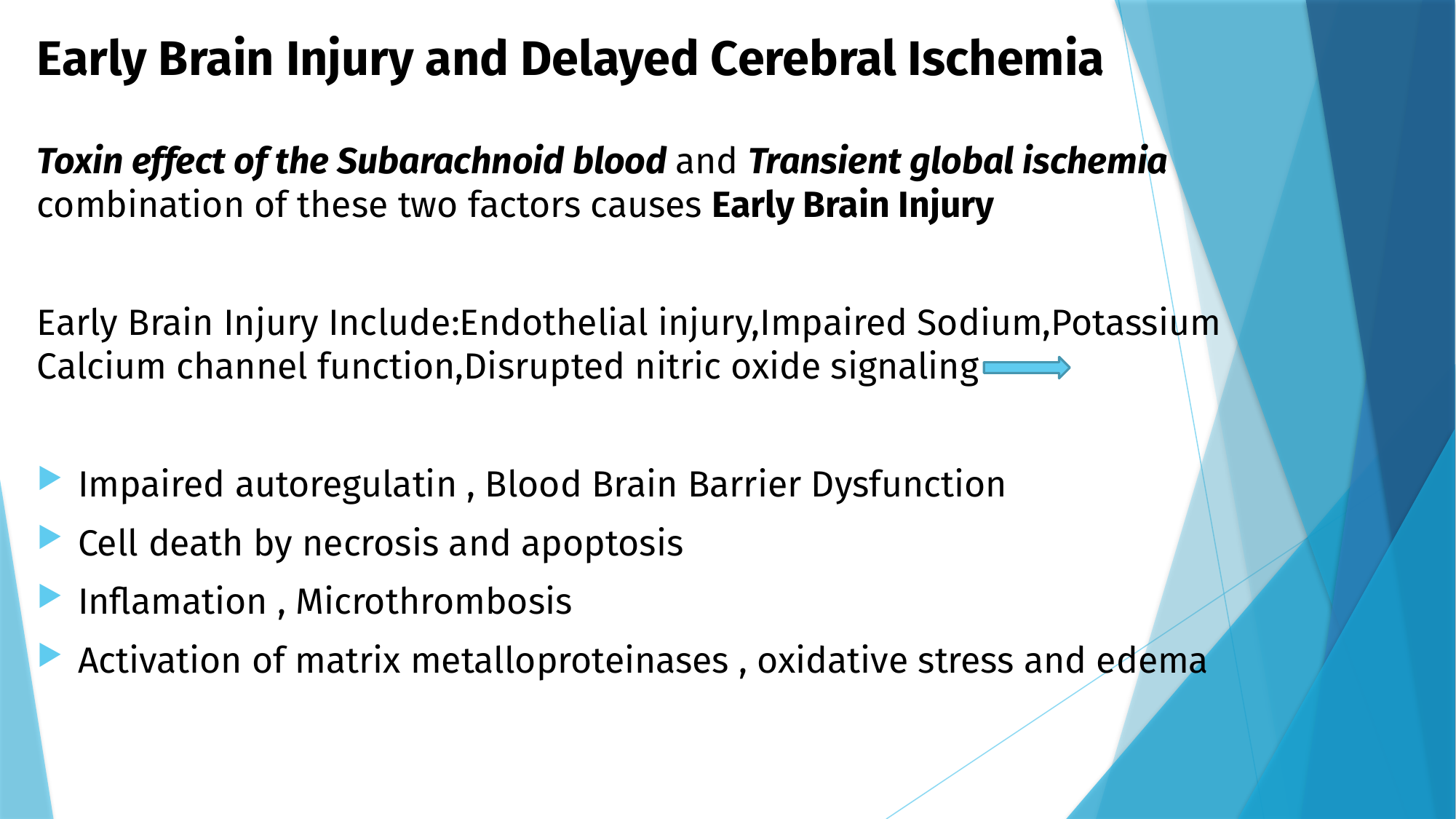

# Early Brain Injury and Delayed Cerebral Ischemia
Toxin effect of the Subarachnoid blood and Transient global ischemia combination of these two factors causes Early Brain Injury

Early Brain Injury Include:Endothelial injury,Impaired Sodium,Potassium Calcium channel function,Disrupted nitric oxide signaling

Impaired autoregulatin , Blood Brain Barrier Dysfunction
Cell death by necrosis and apoptosis
Inflamation , Microthrombosis
Activation of matrix metalloproteinases , oxidative stress and edema